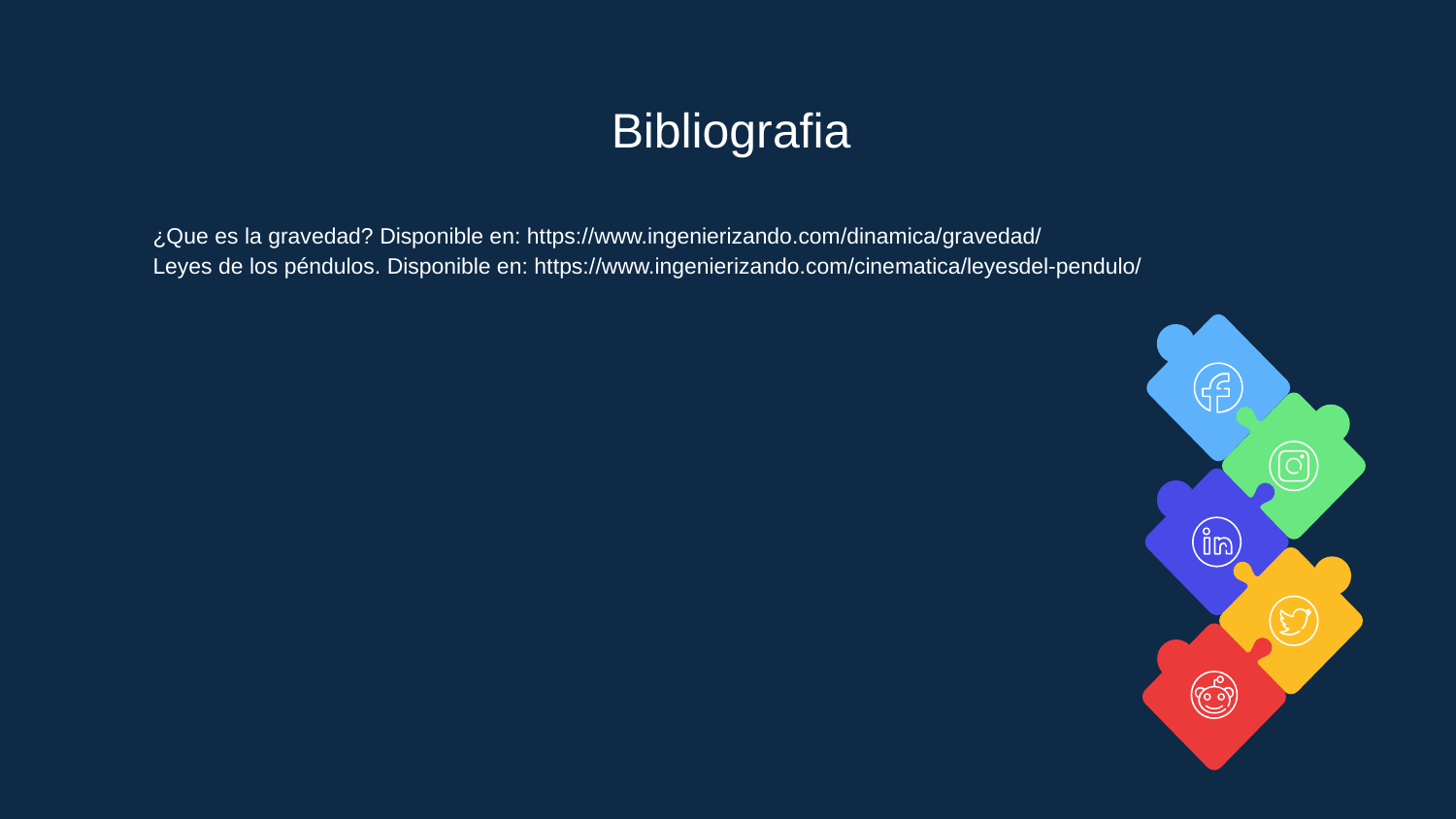

Bibliografia
 ¿Que es la gravedad? Disponible en: https://www.ingenierizando.com/dinamica/gravedad/
 Leyes de los péndulos. Disponible en: https://www.ingenierizando.com/cinematica/leyesdel-pendulo/